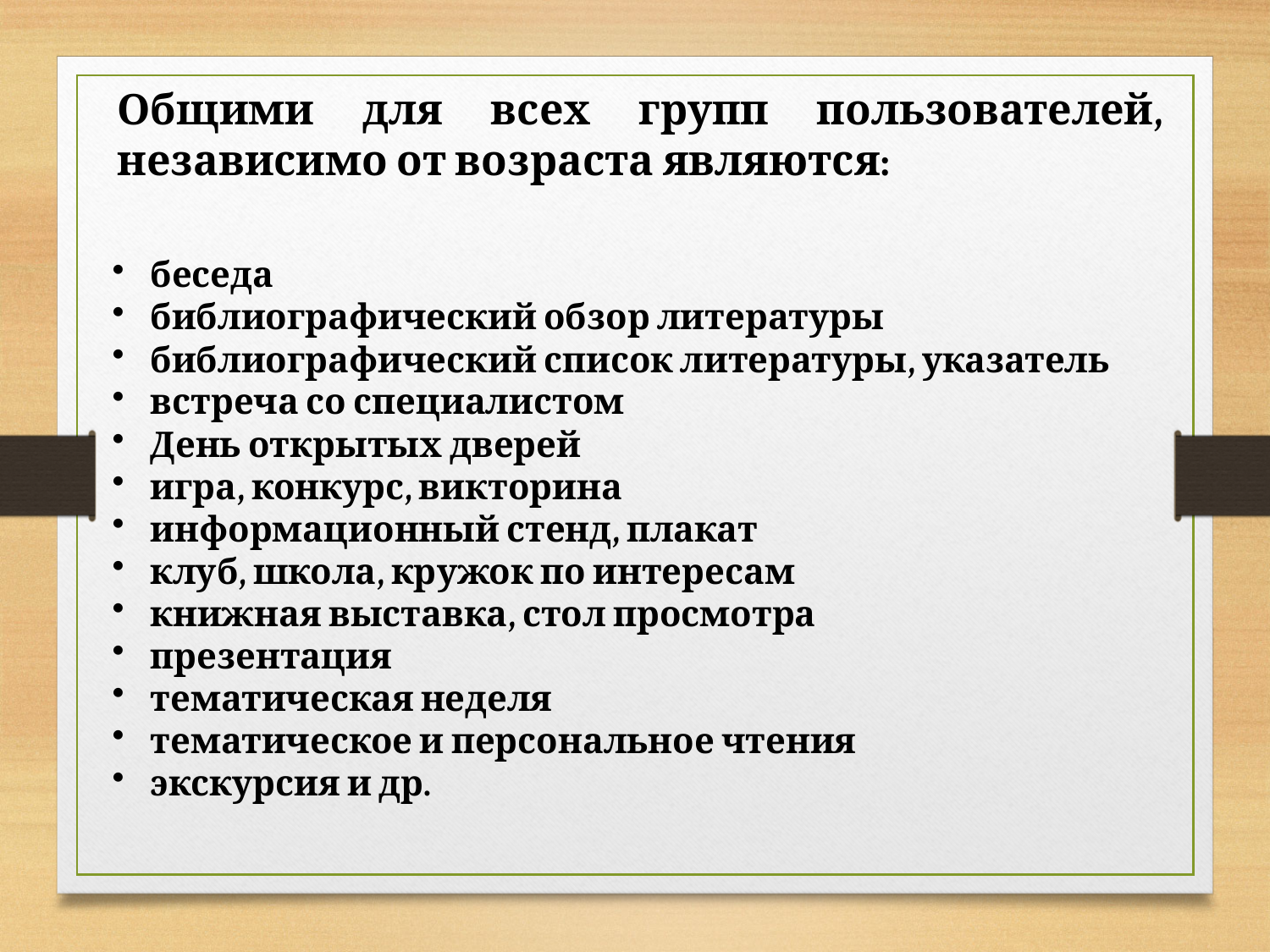

Общими для всех групп пользователей, независимо от возраста являются:

беседа
библиографический обзор литературы
библиографический список литературы, указатель
встреча со специалистом
День открытых дверей
игра, конкурс, викторина
информационный стенд, плакат
клуб, школа, кружок по интересам
книжная выставка, стол просмотра
презентация
тематическая неделя
тематическое и персональное чтения
экскурсия и др.